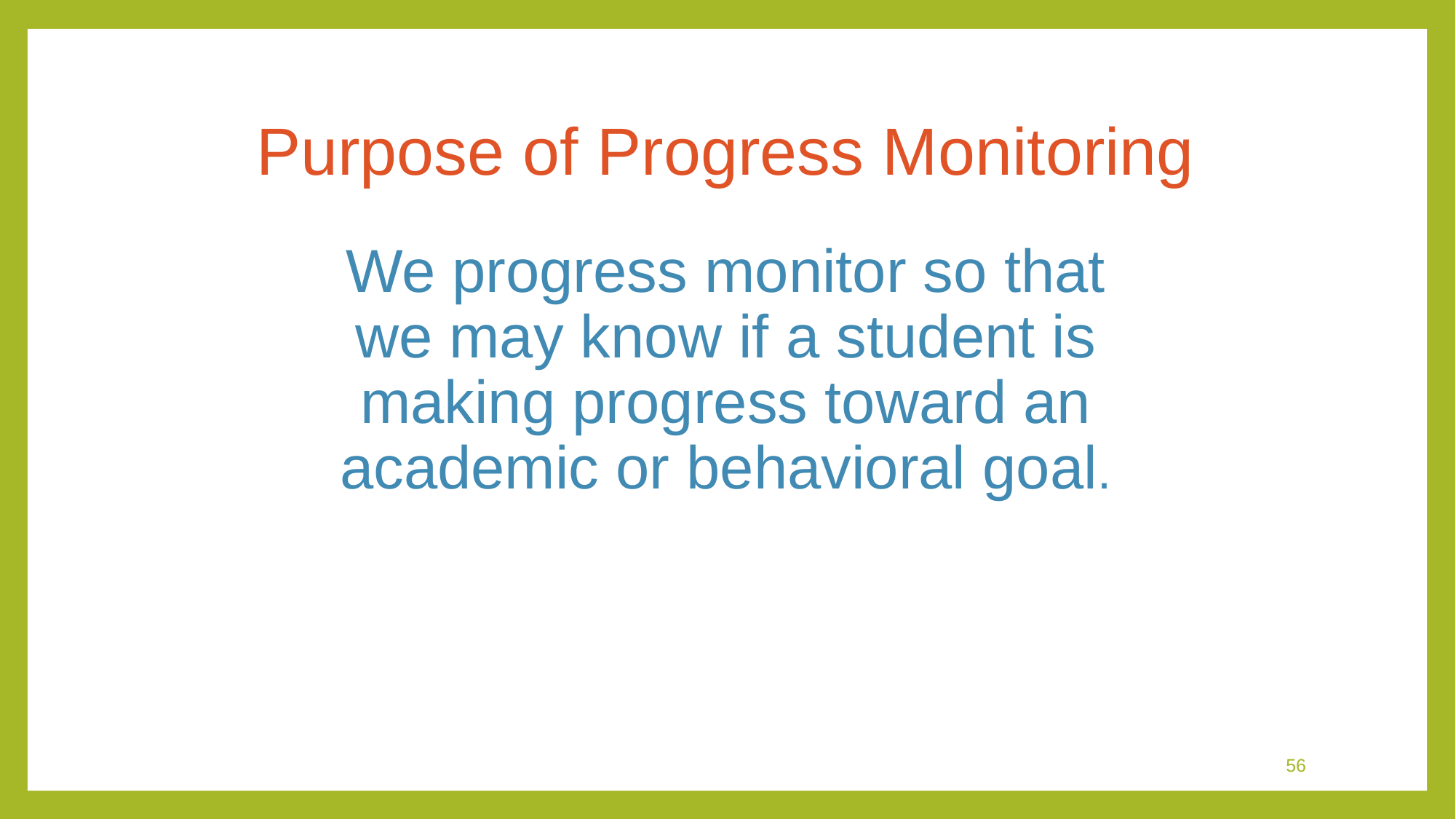

# Purpose of Progress Monitoring
We progress monitor so that we may know if a student is making progress toward an academic or behavioral goal.
56